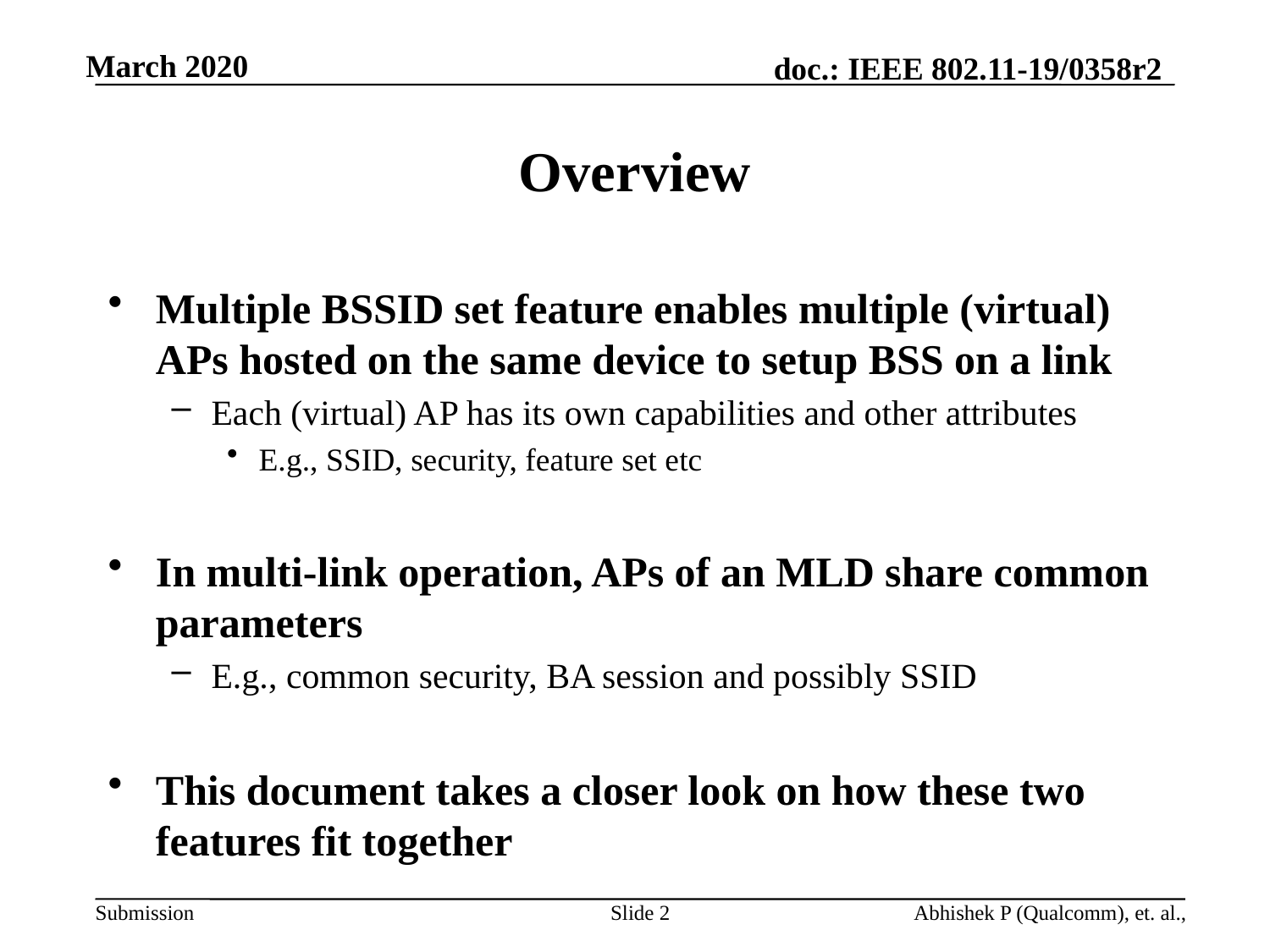

# Overview
Multiple BSSID set feature enables multiple (virtual) APs hosted on the same device to setup BSS on a link
Each (virtual) AP has its own capabilities and other attributes
E.g., SSID, security, feature set etc

In multi-link operation, APs of an MLD share common parameters
E.g., common security, BA session and possibly SSID

This document takes a closer look on how these two features fit together
Slide 2
Abhishek P (Qualcomm), et. al.,